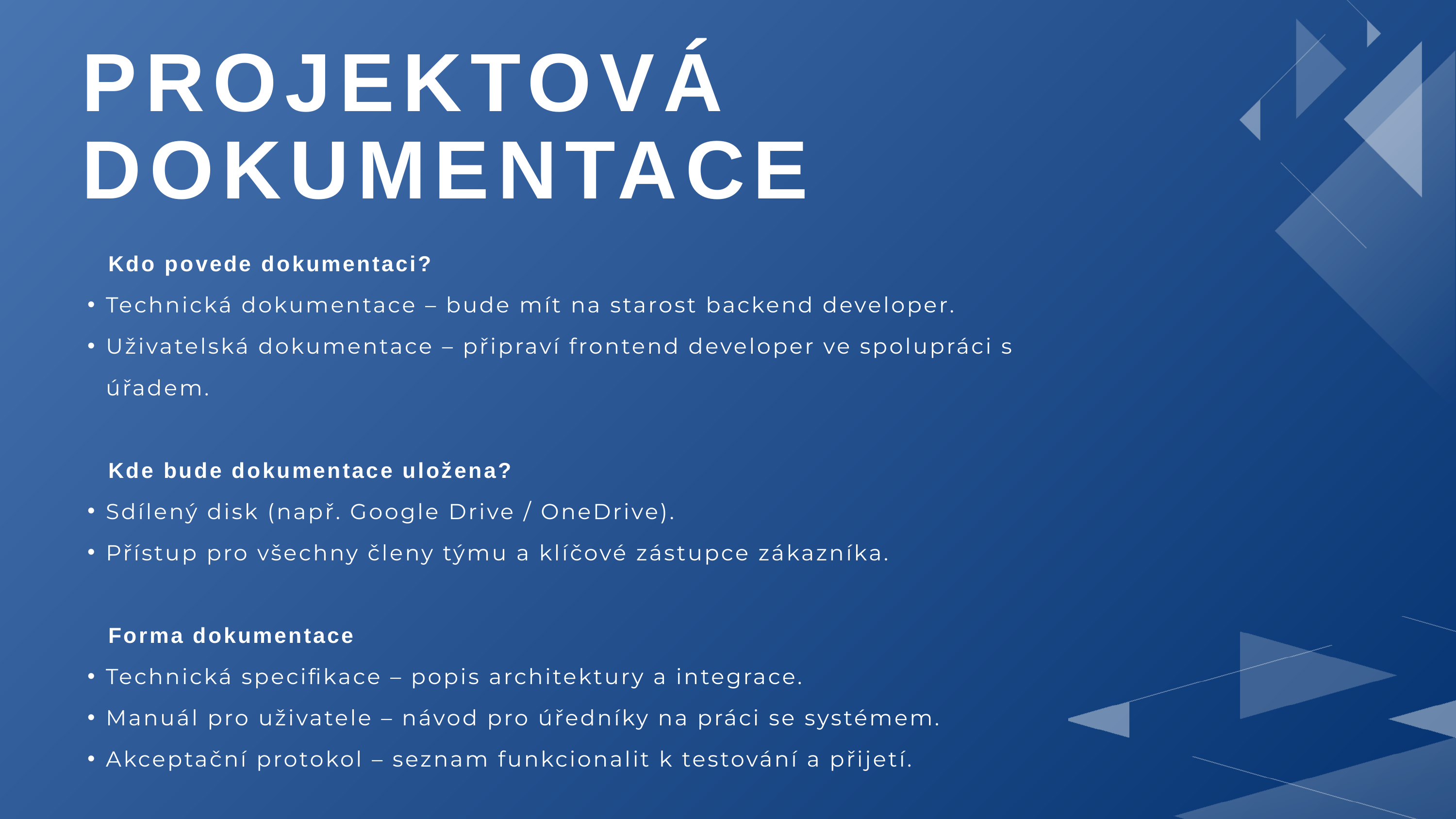

PROJEKTOVÁ DOKUMENTACE

     Kdo povede dokumentaci?
Technická dokumentace – bude mít na starost backend developer.
Uživatelská dokumentace – připraví frontend developer ve spolupráci s úřadem.

     Kde bude dokumentace uložena?
Sdílený disk (např. Google Drive / OneDrive).
Přístup pro všechny členy týmu a klíčové zástupce zákazníka.

     Forma dokumentace
Technická specifikace – popis architektury a integrace.
Manuál pro uživatele – návod pro úředníky na práci se systémem.
Akceptační protokol – seznam funkcionalit k testování a přijetí.